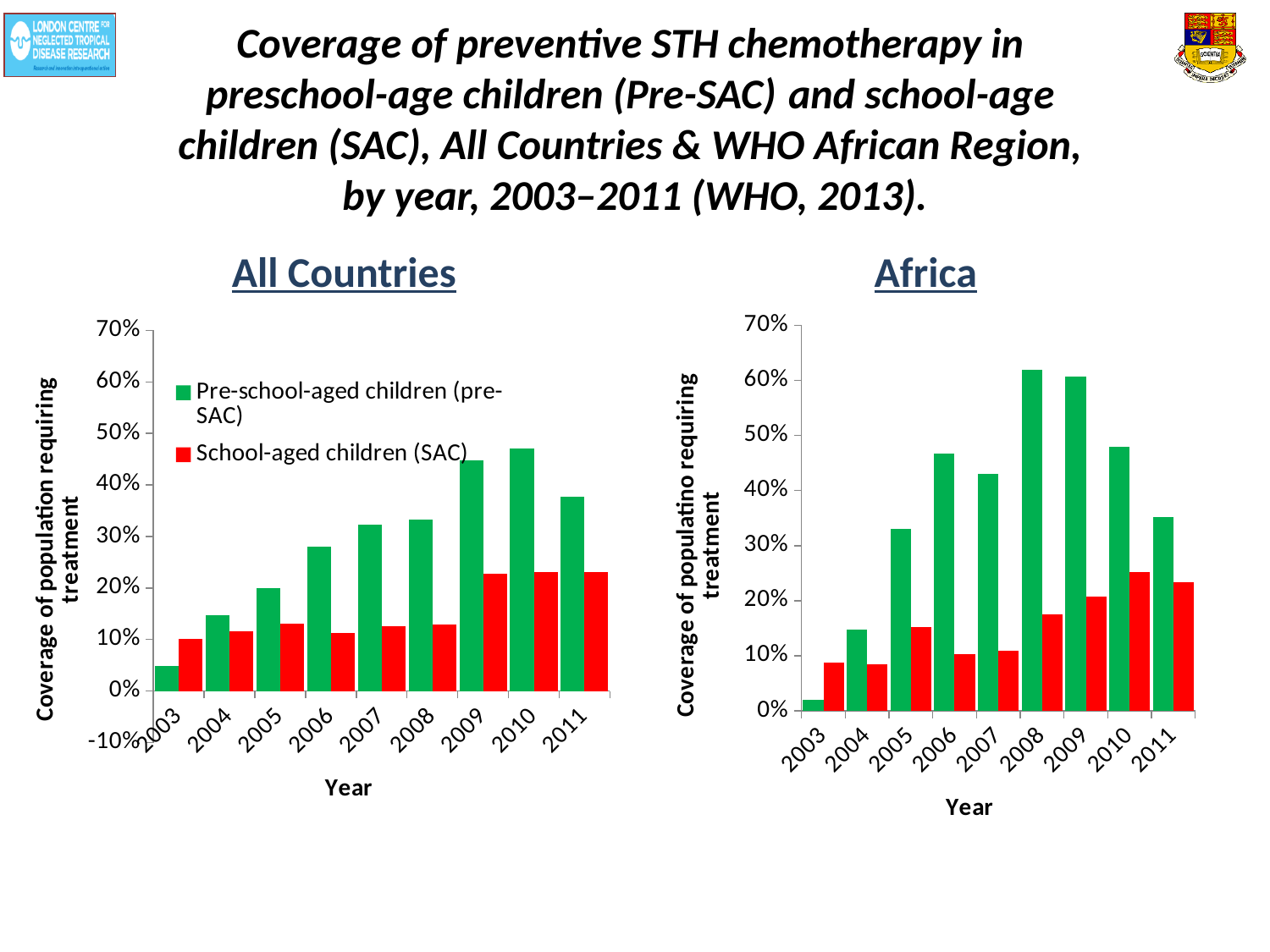

# Coverage of preventive STH chemotherapy in preschool-age children (Pre-SAC) and school-age children (SAC), All Countries & WHO African Region, by year, 2003–2011 (WHO, 2013).
All Countries
Africa

### Chart

| Category | Pre-school-aged children (pre-SAC) | School-aged children (SAC) |
|---|---|---|
| 2003 | 0.04855292726191618 | 0.10116625644102657 |
| 2004 | 0.1467609992406572 | 0.11570086944191393 |
| 2005 | 0.20000786921334096 | 0.13138238968965343 |
| 2006 | 0.2797248278565514 | 0.11339034878677406 |
| 2007 | 0.3237082535289451 | 0.12626671754843113 |
| 2008 | 0.33360367964655685 | 0.1282683719663484 |
| 2009 | 0.44721975639709777 | 0.2273450253409352 |
| 2010 | 0.47026989714942863 | 0.2303807376374397 |
| 2011 | 0.3774466305035841 | 0.230351146274824 |

### Chart

| Category | pre-SAC | SAC |
|---|---|---|
| 2003 | 0.019581870000782754 | 0.08793322585680027 |
| 2004 | 0.1472017817833382 | 0.08478167730120542 |
| 2005 | 0.33054823011689405 | 0.15254458132410056 |
| 2006 | 0.46697077218106353 | 0.10348516694077906 |
| 2007 | 0.43063147504304333 | 0.10965936354274412 |
| 2008 | 0.6197005153504938 | 0.1750387137468358 |
| 2009 | 0.6068781799730136 | 0.2079775591999092 |
| 2010 | 0.4797216114177343 | 0.25199248664494506 |
| 2011 | 0.35128201379561813 | 0.23357230115417257 |